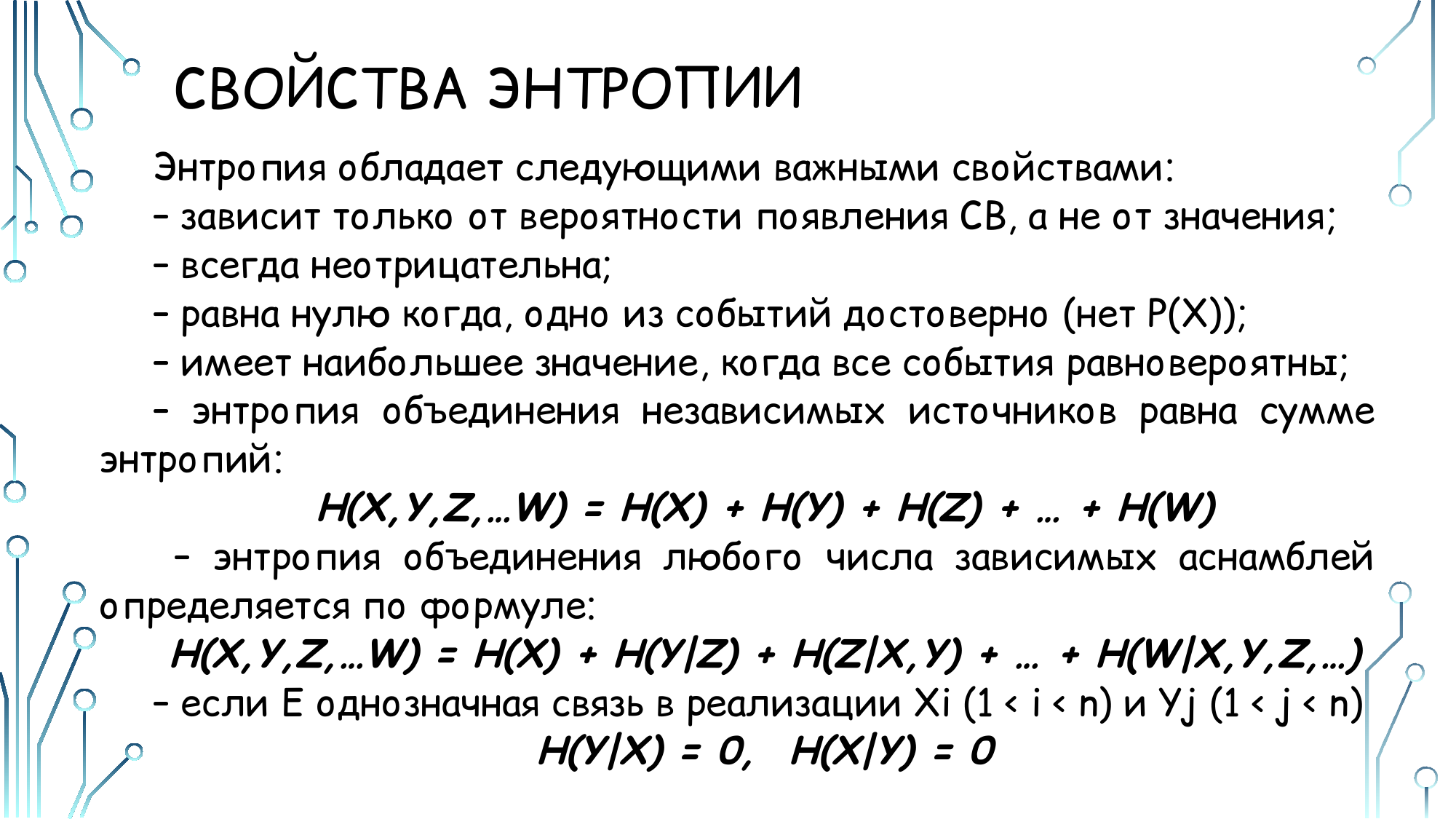

# Свойства энтропии
Энтропия обладает следующими важными свойствами:
– зависит только от вероятности появления СВ, а не от значения;
– всегда неотрицательна;
– равна нулю когда, одно из событий достоверно (нет Р(Х));
– имеет наибольшее значение, когда все события равновероятны;
– энтропия объединения независимых источников равна сумме энтропий:
H(X,Y,Z,…W) = H(X) + H(Y) + H(Z) + … + H(W)
 – энтропия объединения любого числа зависимых аснамблей определяется по формуле:
H(X,Y,Z,…W) = H(X) + H(Y|Z) + H(Z|X,Y) + … + H(W|X,Y,Z,…)
– если Е однозначная связь в реализации Хi (1 < i < n) и Yj (1 < j < n)
H(Y|X) = 0,  H(X|Y) = 0